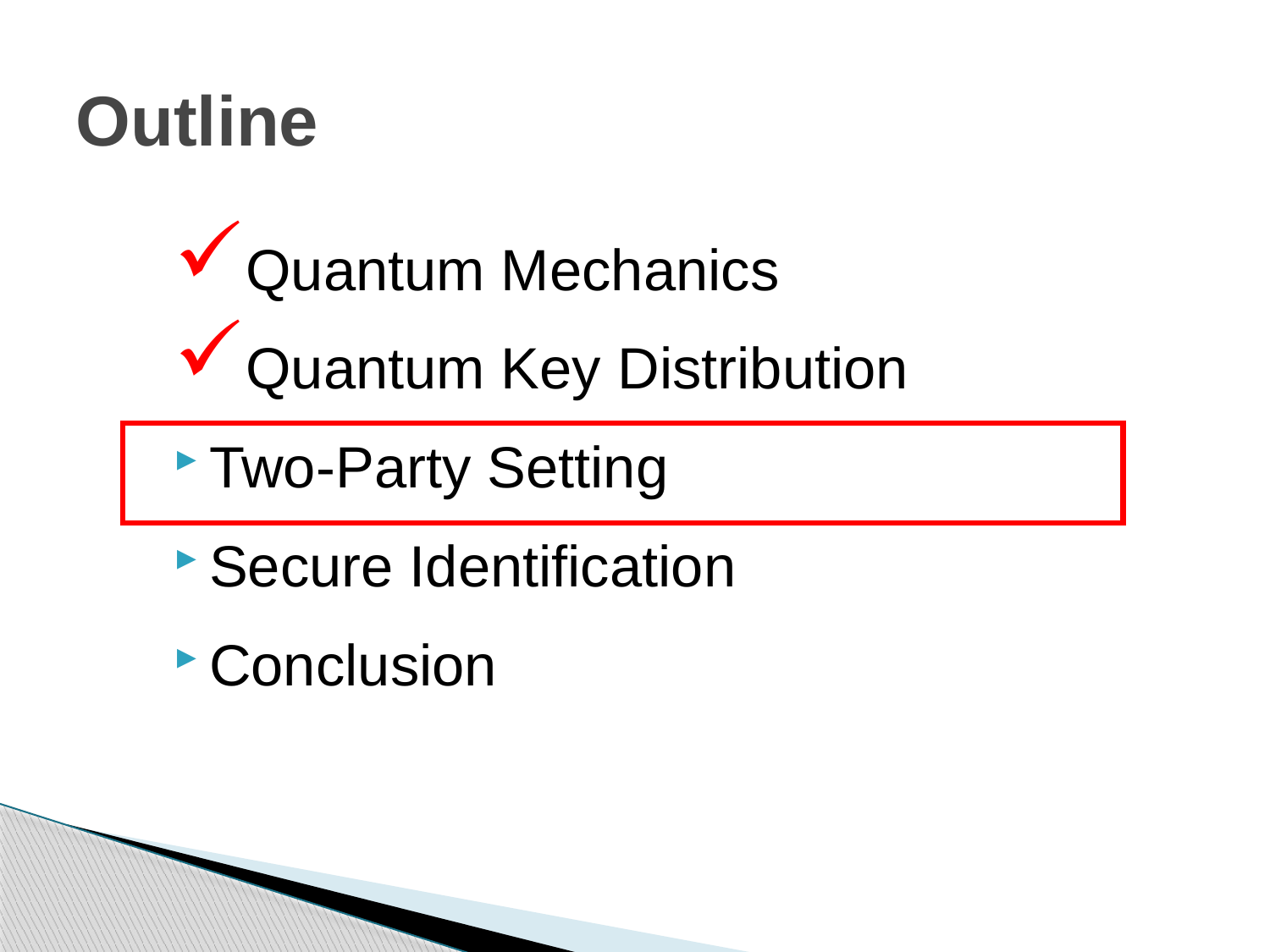

# Outline
Quantum Mechanics
Quantum Key Distribution
Two-Party Setting
Secure Identification
Conclusion